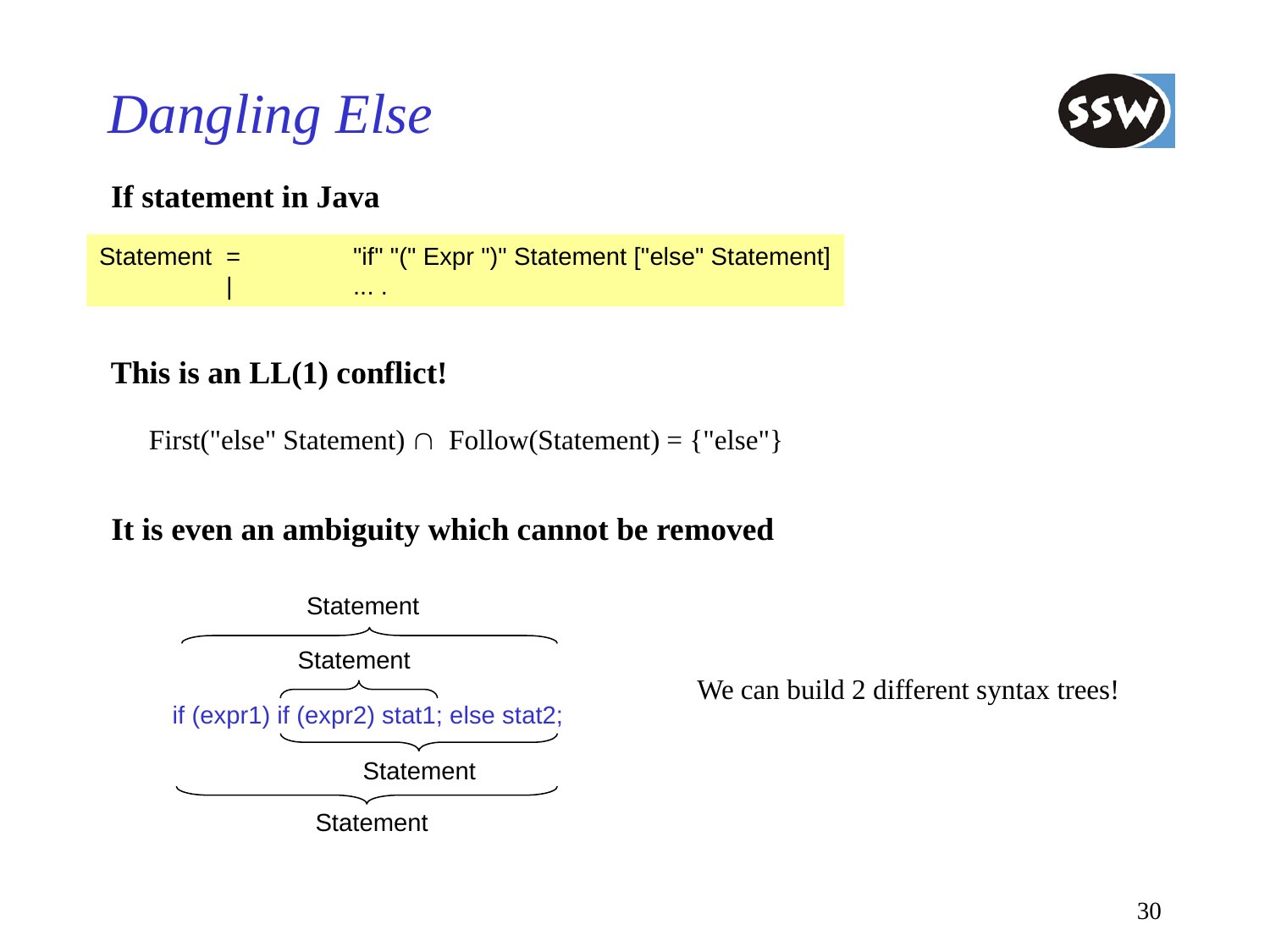

# Dangling Else
If statement in Java
Statement	=	"if" "(" Expr ")" Statement ["else" Statement]
	|	... .
This is an LL(1) conflict!
First("else" Statement) ∩ Follow(Statement) = {"else"}

It is even an ambiguity which cannot be removed
Statement

Statement
We can build 2 different syntax trees!
if (expr1) if (expr2) stat1; else stat2;
Statement
Statement
30